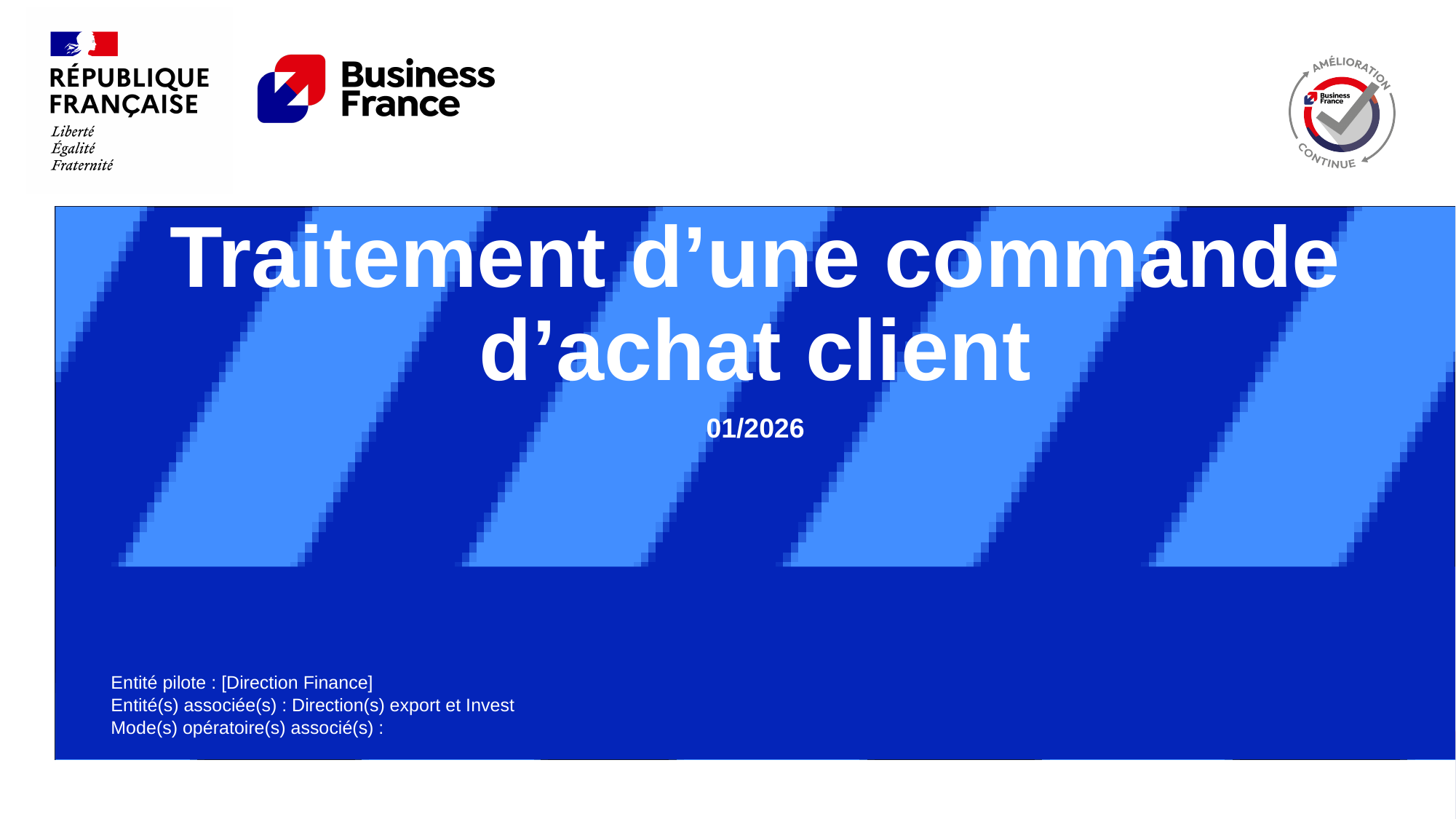

# Traitement d’une commande d’achat client
01/2026
Entité pilote : [Direction Finance]
Entité(s) associée(s) : Direction(s) export et Invest
Mode(s) opératoire(s) associé(s) :